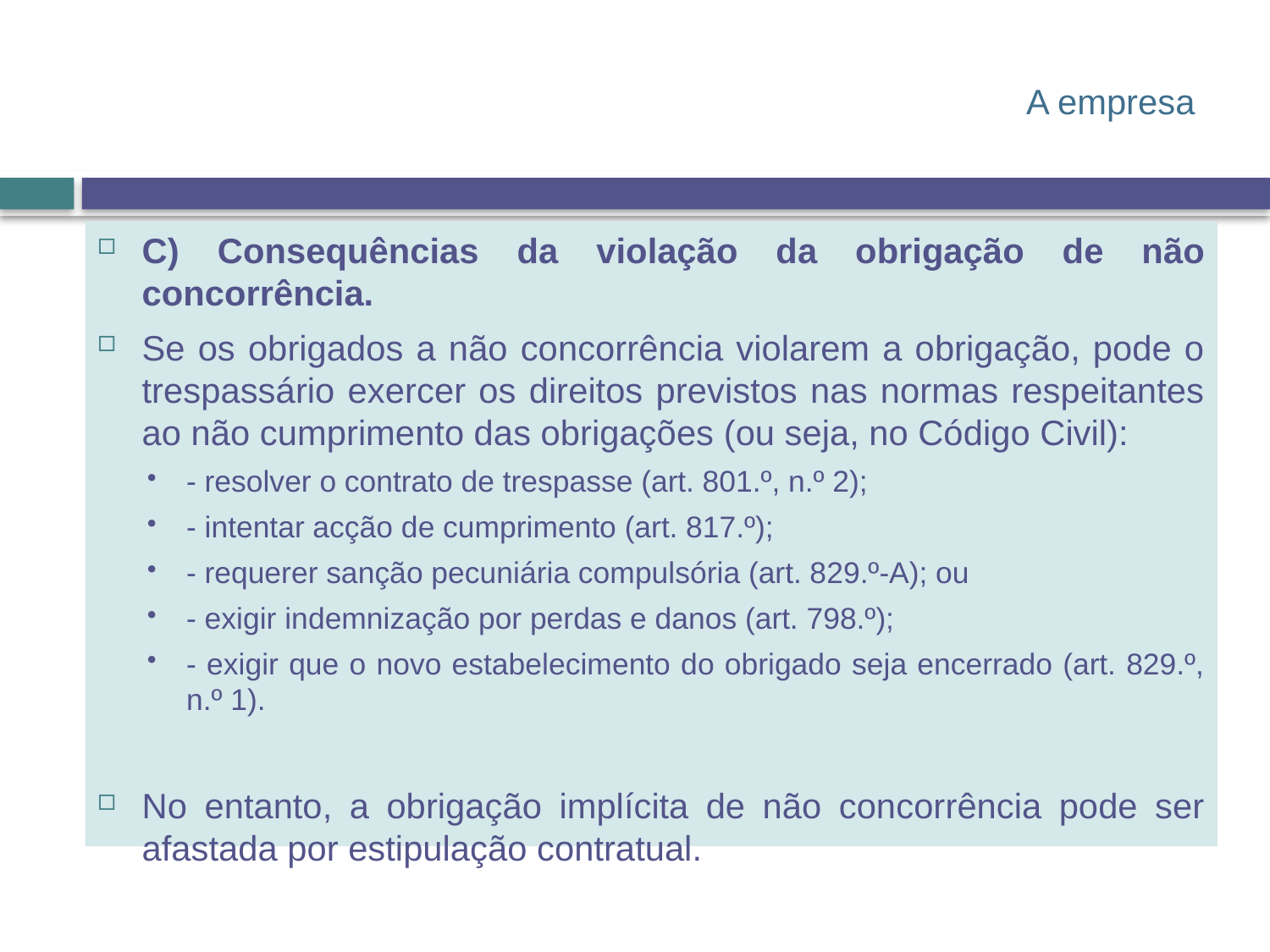

# A empresa
C) Consequências da violação da obrigação de não concorrência.
Se os obrigados a não concorrência violarem a obrigação, pode o trespassário exercer os direitos previstos nas normas respeitantes ao não cumprimento das obrigações (ou seja, no Código Civil):
- resolver o contrato de trespasse (art. 801.º, n.º 2);
- intentar acção de cumprimento (art. 817.º);
- requerer sanção pecuniária compulsória (art. 829.º-A); ou
- exigir indemnização por perdas e danos (art. 798.º);
- exigir que o novo estabelecimento do obrigado seja encerrado (art. 829.º, n.º 1).

No entanto, a obrigação implícita de não concorrência pode ser afastada por estipulação contratual.